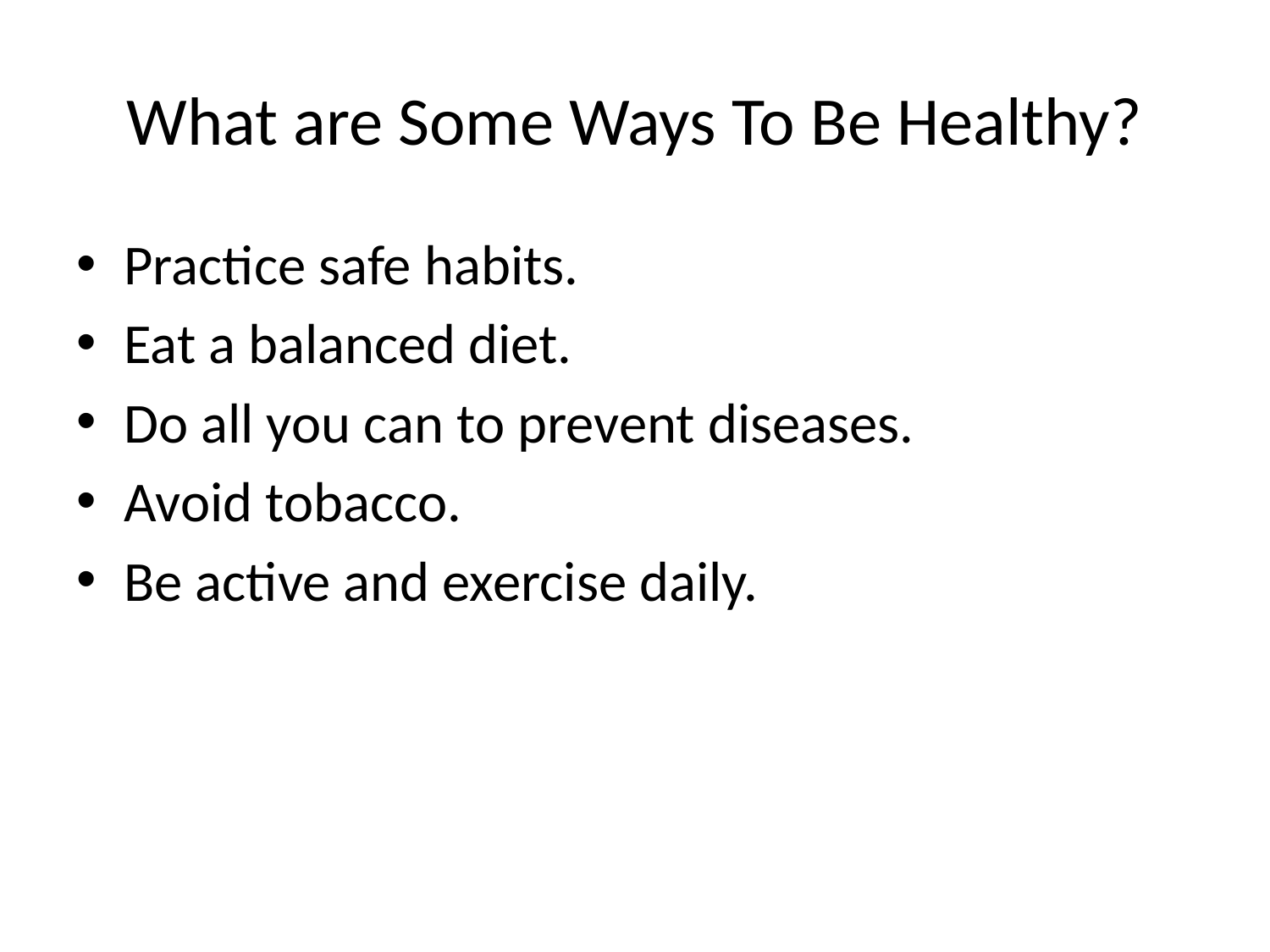

# What are Some Ways To Be Healthy?
Practice safe habits.
Eat a balanced diet.
Do all you can to prevent diseases.
Avoid tobacco.
Be active and exercise daily.